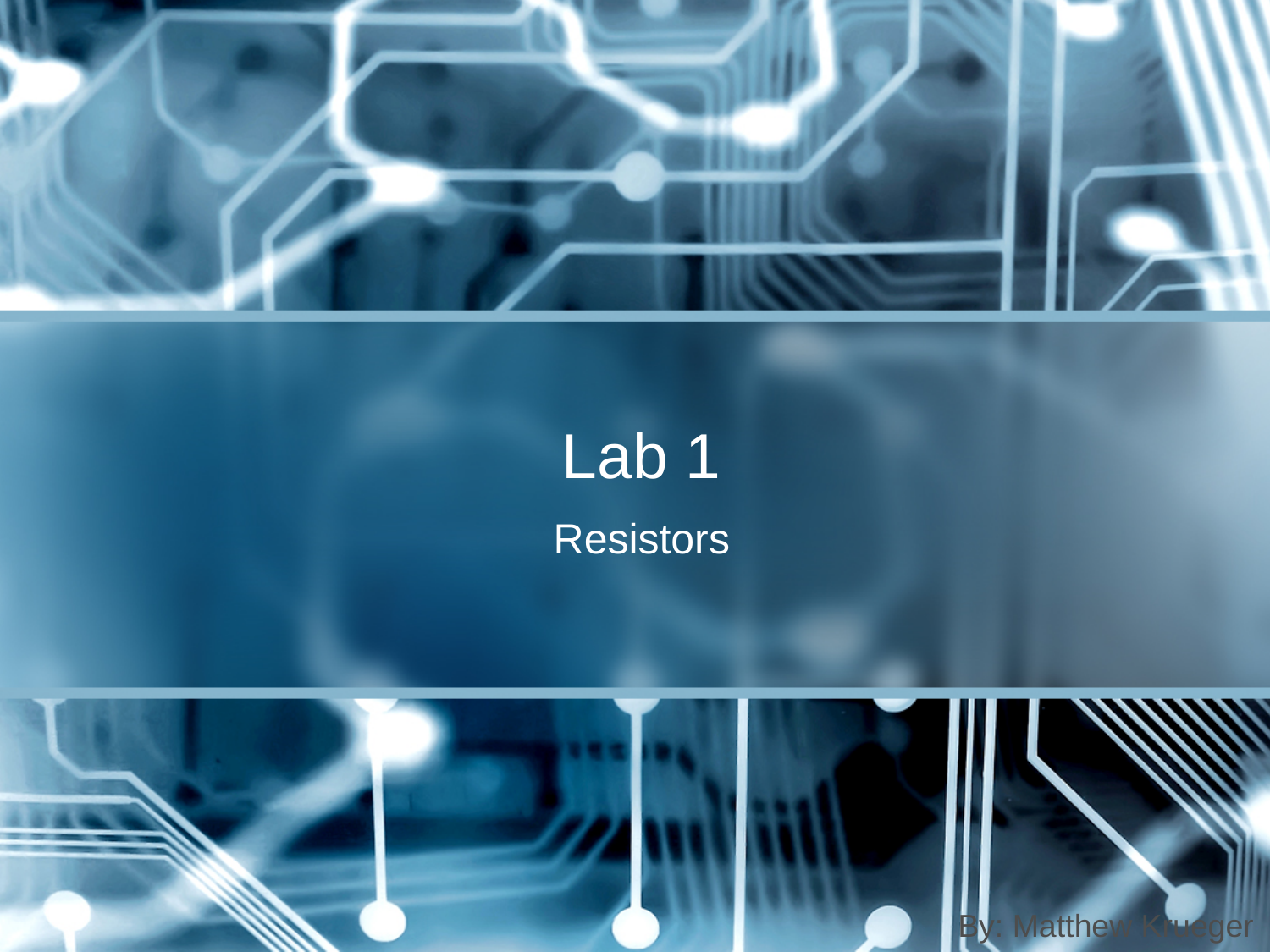

# Lab 1
Resistors

By: Matthew Krueger